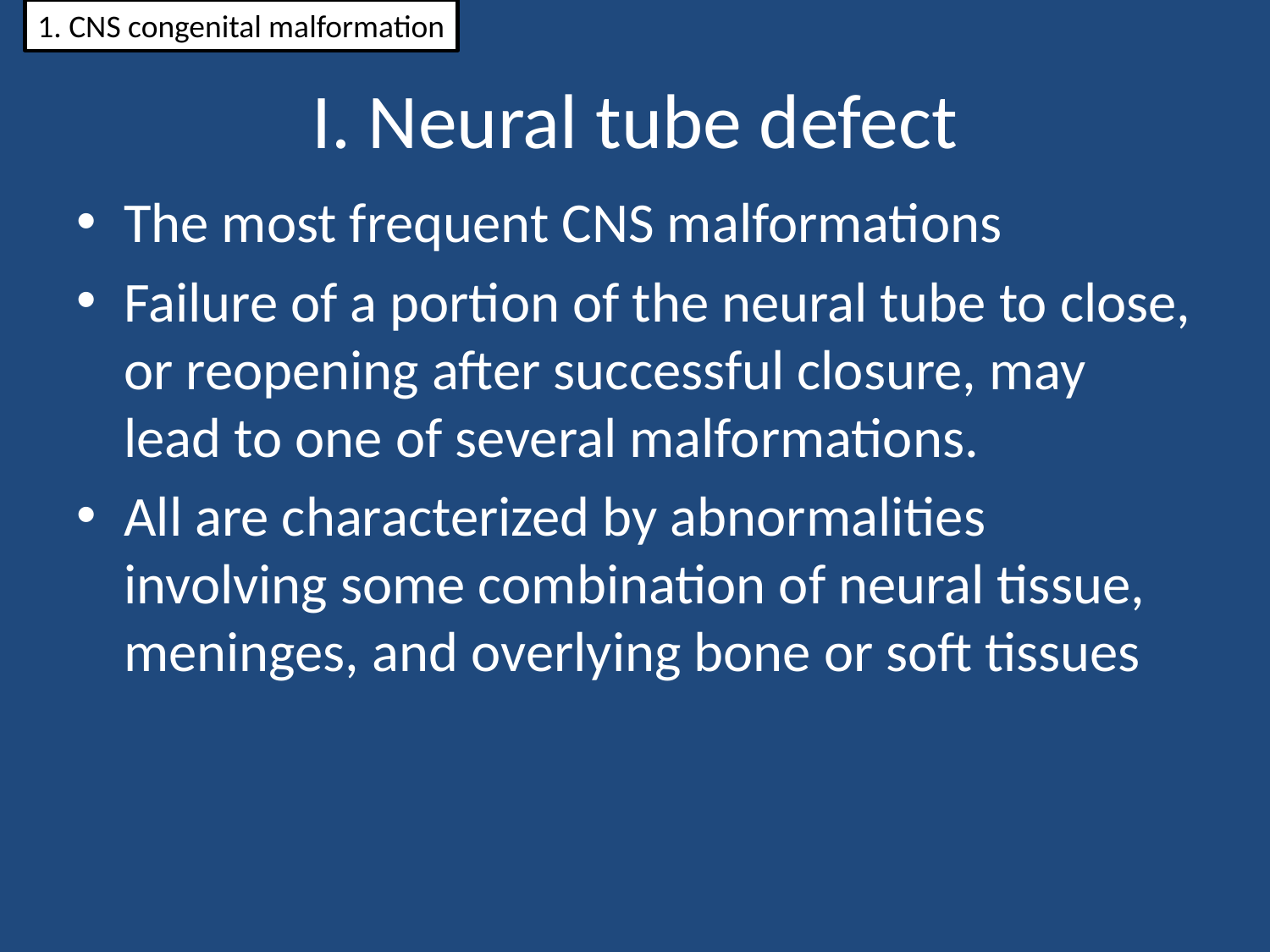

1. CNS congenital malformation
# I. Neural tube defect
The most frequent CNS malformations
Failure of a portion of the neural tube to close, or reopening after successful closure, may lead to one of several malformations.
All are characterized by abnormalities involving some combination of neural tissue, meninges, and overlying bone or soft tissues